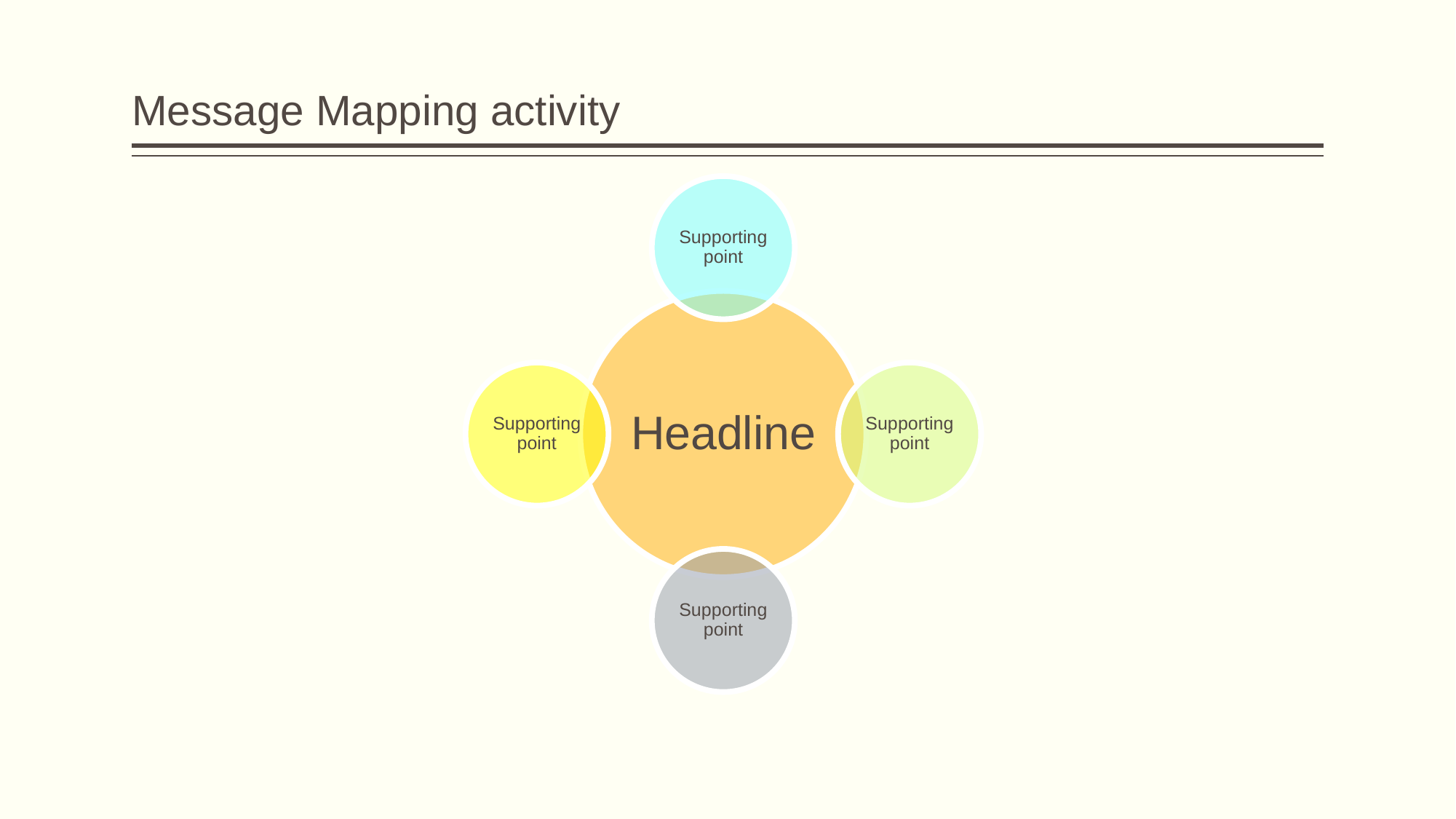

# Message Mapping activity
Headline
Supporting point
Supporting point
Supporting point
Supporting point